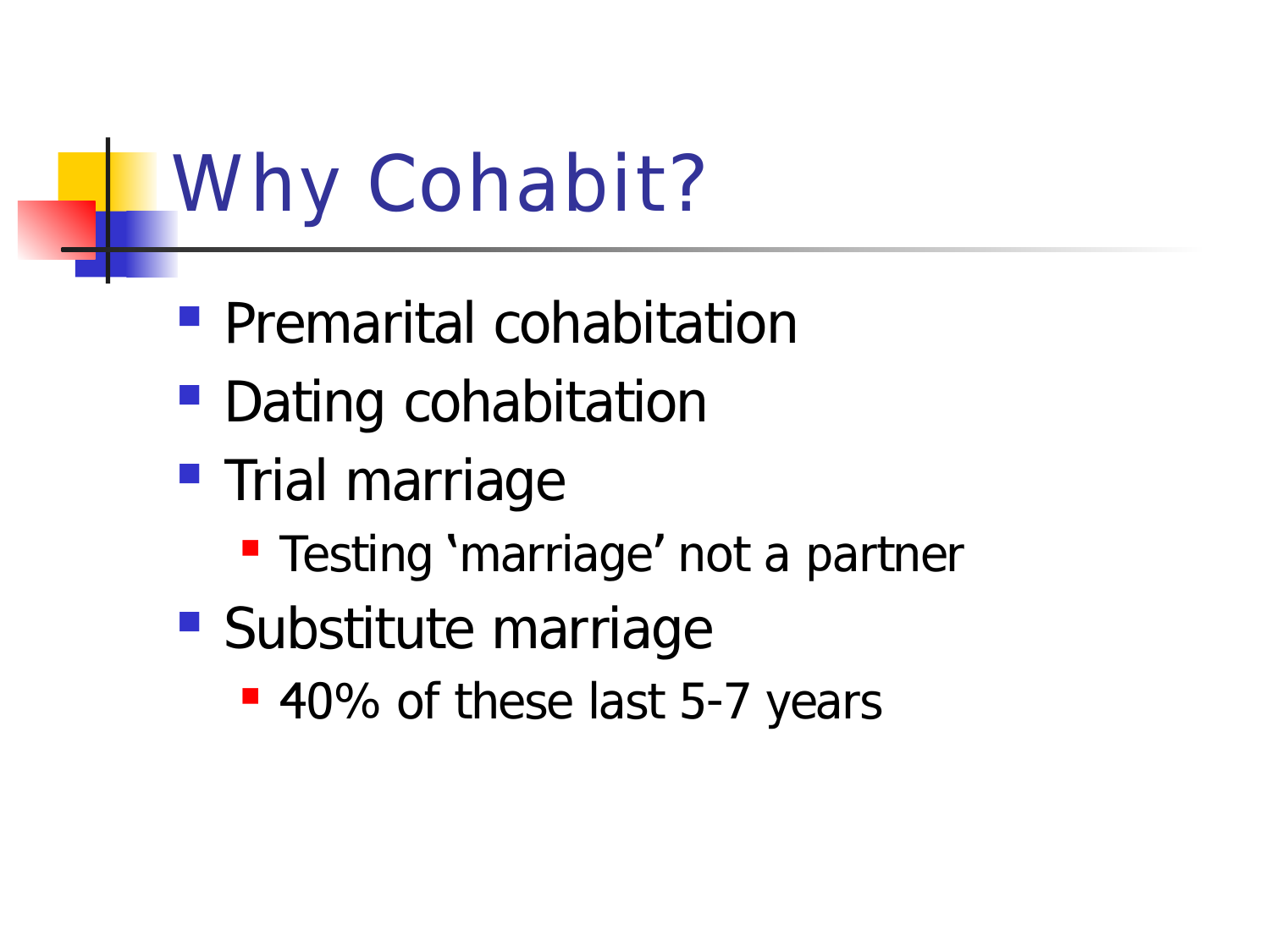

# Why Cohabit?
Premarital cohabitation
Dating cohabitation
Trial marriage
Testing ‘marriage’ not a partner
Substitute marriage
40% of these last 5-7 years